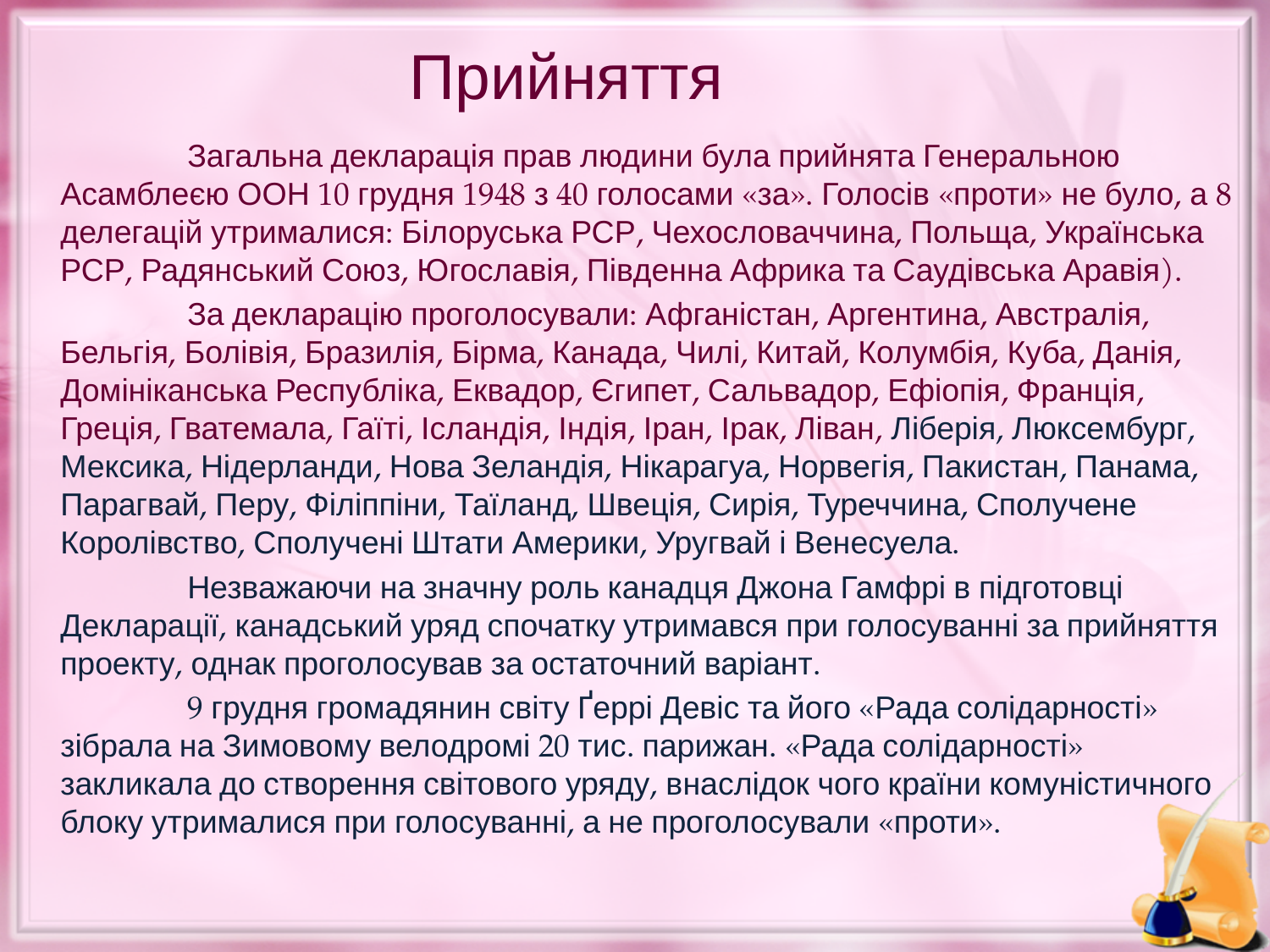

Прийняття
		Загальна декларація прав людини була прийнята Генеральною Асамблеєю ООН 10 грудня 1948 з 40 голосами «за». Голосів «проти» не було, а 8 делегацій утрималися: Білоруська РСР, Чехословаччина, Польща, Українська РСР, Радянський Союз, Югославія, Південна Африка та Саудівська Аравія).
		За декларацію проголосували: Афганістан, Аргентина, Австралія, Бельгія, Болівія, Бразилія, Бірма, Канада, Чилі, Китай, Колумбія, Куба, Данія, Домініканська Республіка, Еквадор, Єгипет, Сальвадор, Ефіопія, Франція, Греція, Гватемала, Гаїті, Ісландія, Індія, Іран, Ірак, Ліван, Ліберія, Люксембург, Мексика, Нідерланди, Нова Зеландія, Нікарагуа, Норвегія, Пакистан, Панама, Парагвай, Перу, Філіппіни, Таїланд, Швеція, Сирія, Туреччина, Сполучене Королівство, Сполучені Штати Америки, Уругвай і Венесуела.
		Незважаючи на значну роль канадця Джона Гамфрі в підготовці Декларації, канадський уряд спочатку утримався при голосуванні за прийняття проекту, однак проголосував за остаточний варіант.
		9 грудня громадянин світу Ґеррі Девіс та його «Рада солідарності» зібрала на Зимовому велодромі 20 тис. парижан. «Рада солідарності» закликала до створення світового уряду, внаслідок чого країни комуністичного блоку утрималися при голосуванні, а не проголосували «проти».